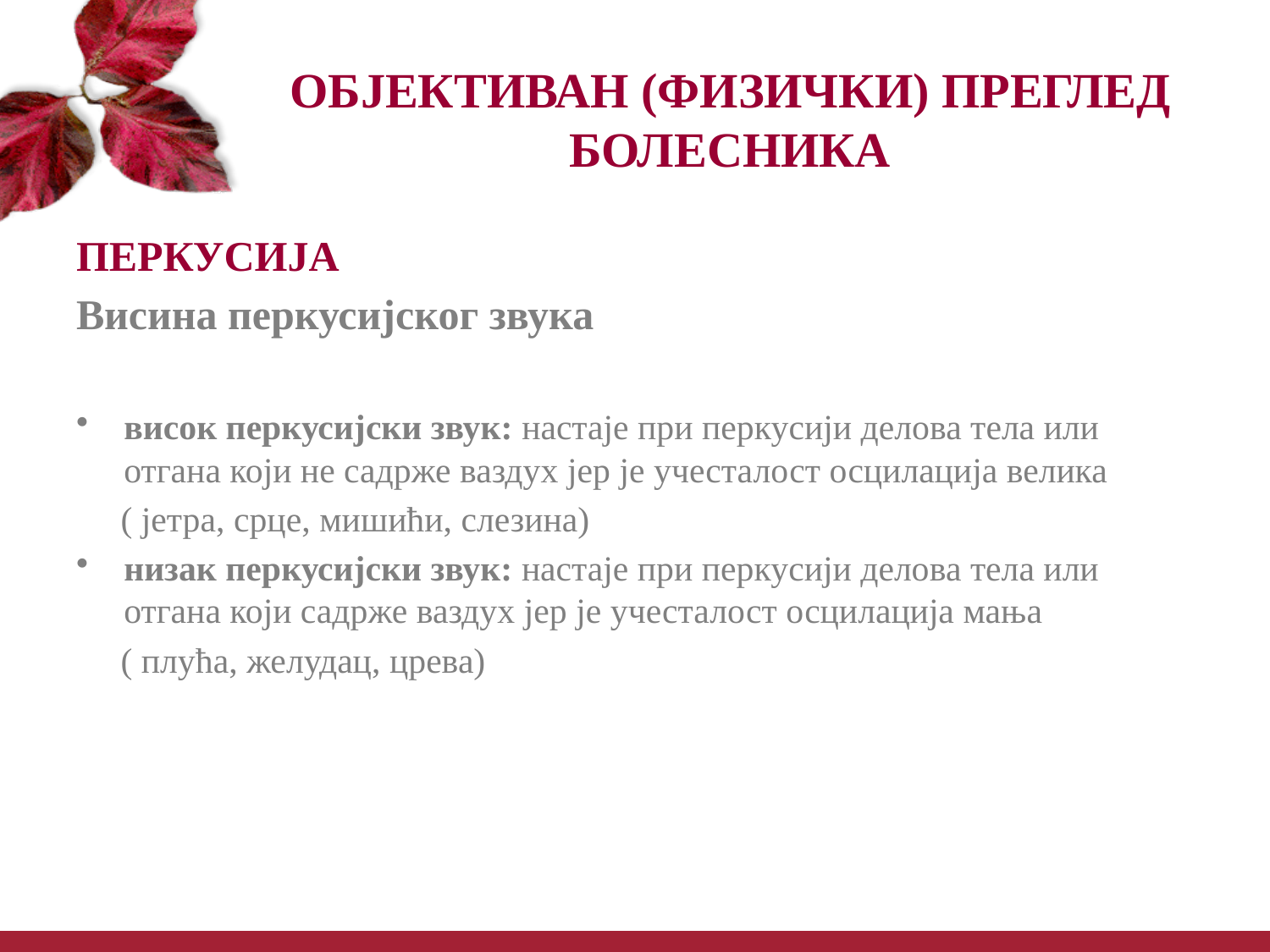

# ОБЈЕКТИВАН (ФИЗИЧКИ) ПРЕГЛЕД БОЛЕСНИКА
ПЕРКУСИЈА
Висина перкусијског звука

висок перкусијски звук: настаје при перкусији делова тела или отгана који не садрже ваздух јер је учесталост осцилација велика
     ( јетра, срце, мишићи, слезина)
низак перкусијски звук: настаје при перкусији делова тела или отгана који садрже ваздух јер је учесталост осцилација мања
     ( плућа, желудац, црева)